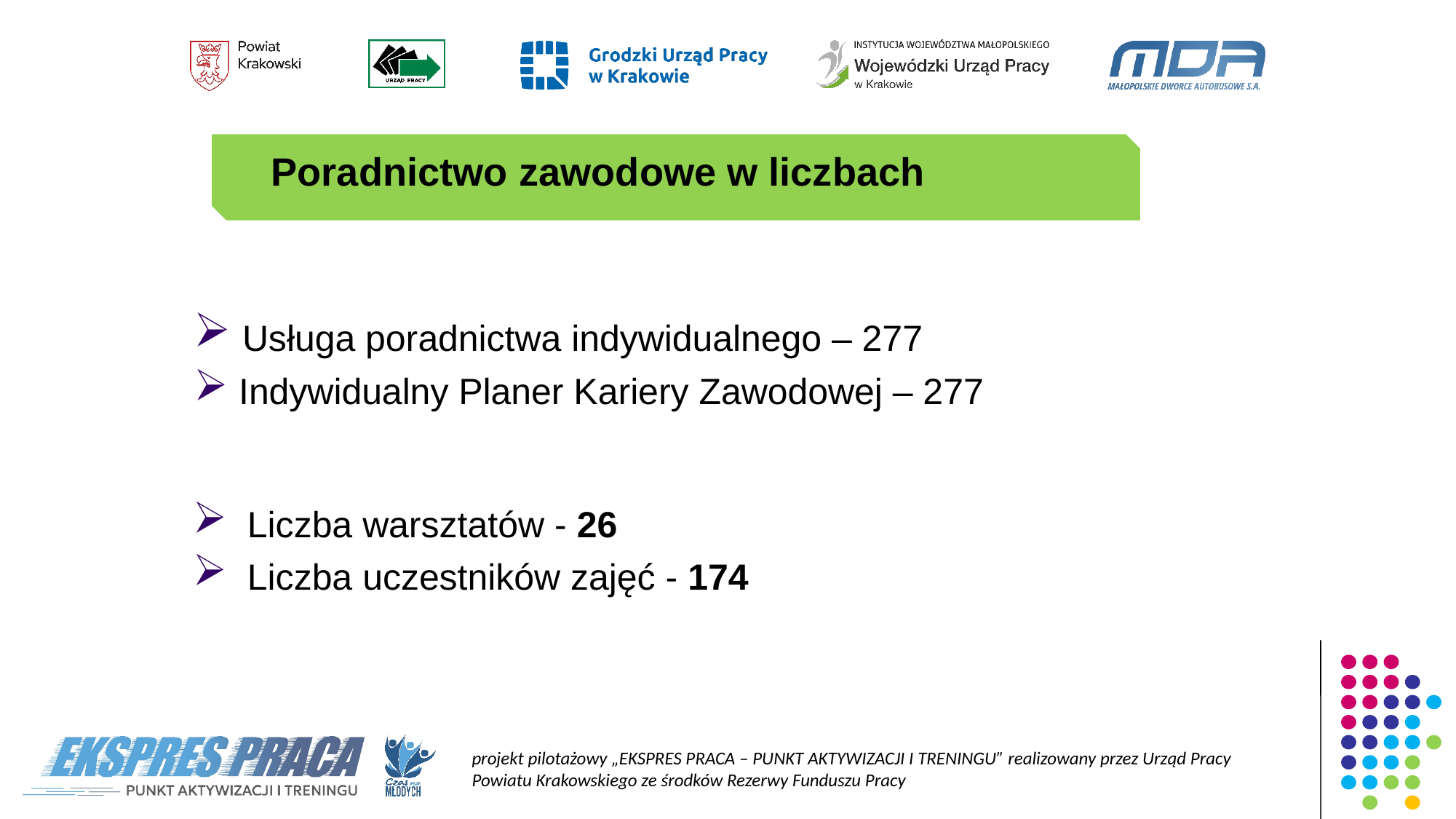

Poradnictwo zawodowe w liczbach
 Usługa poradnictwa indywidualnego – 277
 Indywidualny Planer Kariery Zawodowej – 277
Liczba warsztatów - 26
Liczba uczestników zajęć - 174